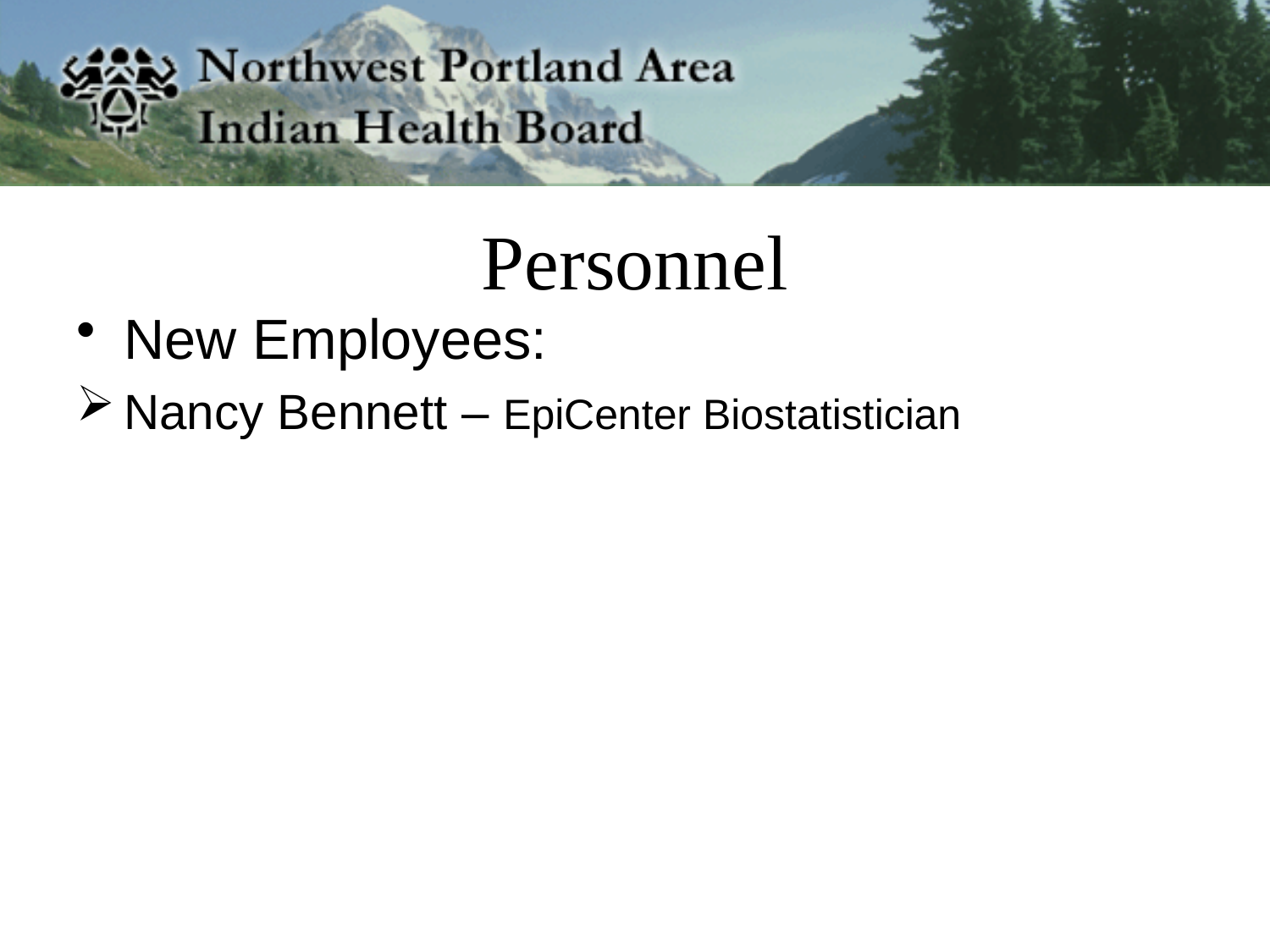

# Personnel
New Employees:
Nancy Bennett – EpiCenter Biostatistician